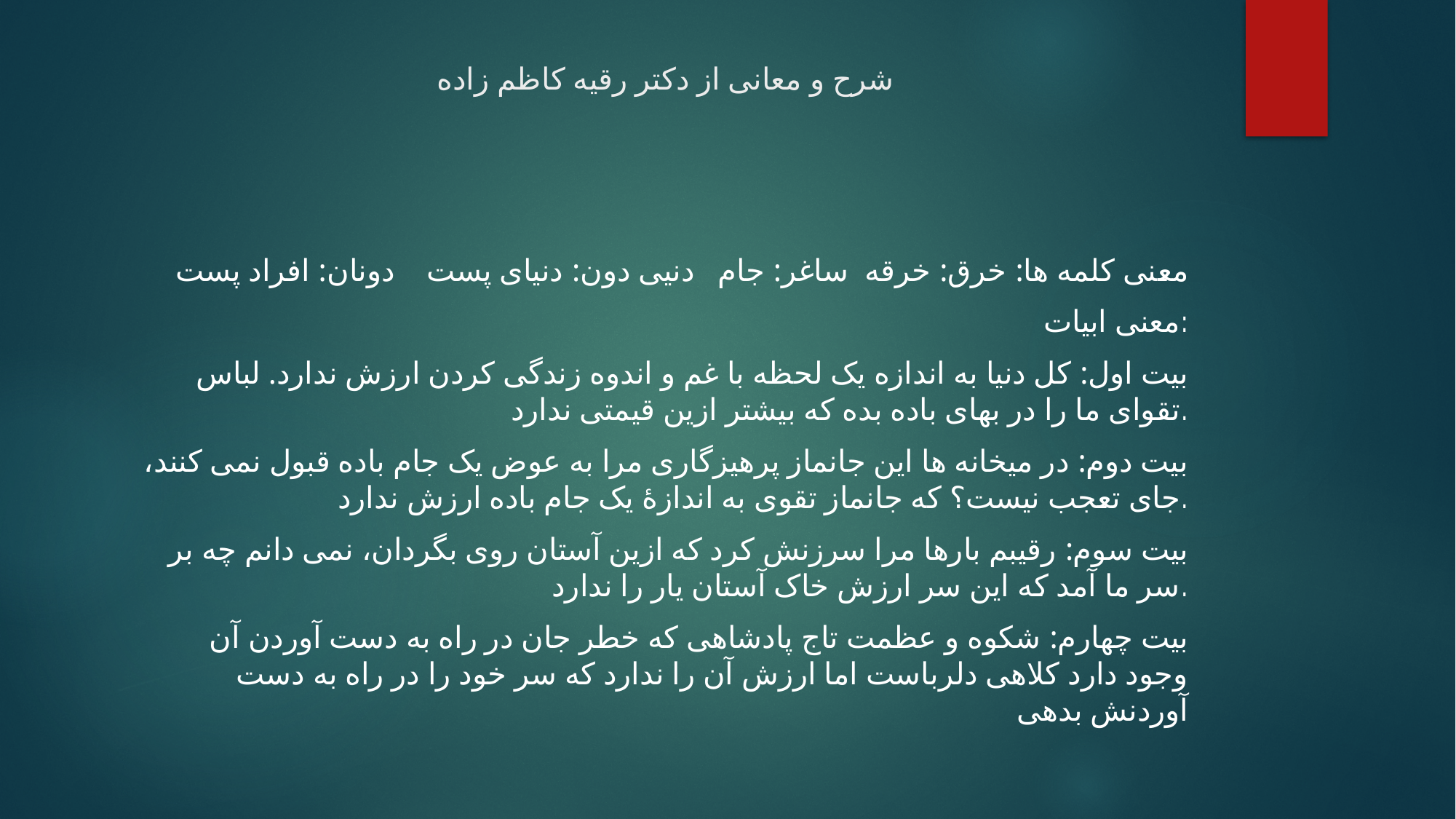

# شرح و معانی از دکتر رقیه کاظم زاده
معنی کلمه ها: خرق: خرقه  ساغر: جام   دنیی دون: دنیای پست    دونان: افراد پست
معنی ابیات:
بیت اول: کل دنیا به اندازه یک لحظه با غم و اندوه زندگی کردن ارزش ندارد. لباس تقوای ما را در بهای باده بده که بیشتر ازین قیمتی ندارد.
بیت دوم: در میخانه ها این جانماز پرهیزگاری مرا به عوض یک جام باده قبول نمی کنند، جای تعجب نیست؟ که جانماز تقوی به اندازۀ یک جام باده ارزش ندارد.
بیت سوم: رقیبم بارها مرا سرزنش کرد که ازین آستان روی بگردان، نمی دانم چه بر سر ما آمد که این سر ارزش خاک آستان یار را ندارد.
بیت چهارم: شکوه و عظمت تاج پادشاهی که خطر جان در راه به دست آوردن آن وجود دارد کلاهی دلرباست اما ارزش آن را ندارد که سر خود را در راه به دست آوردنش بدهی